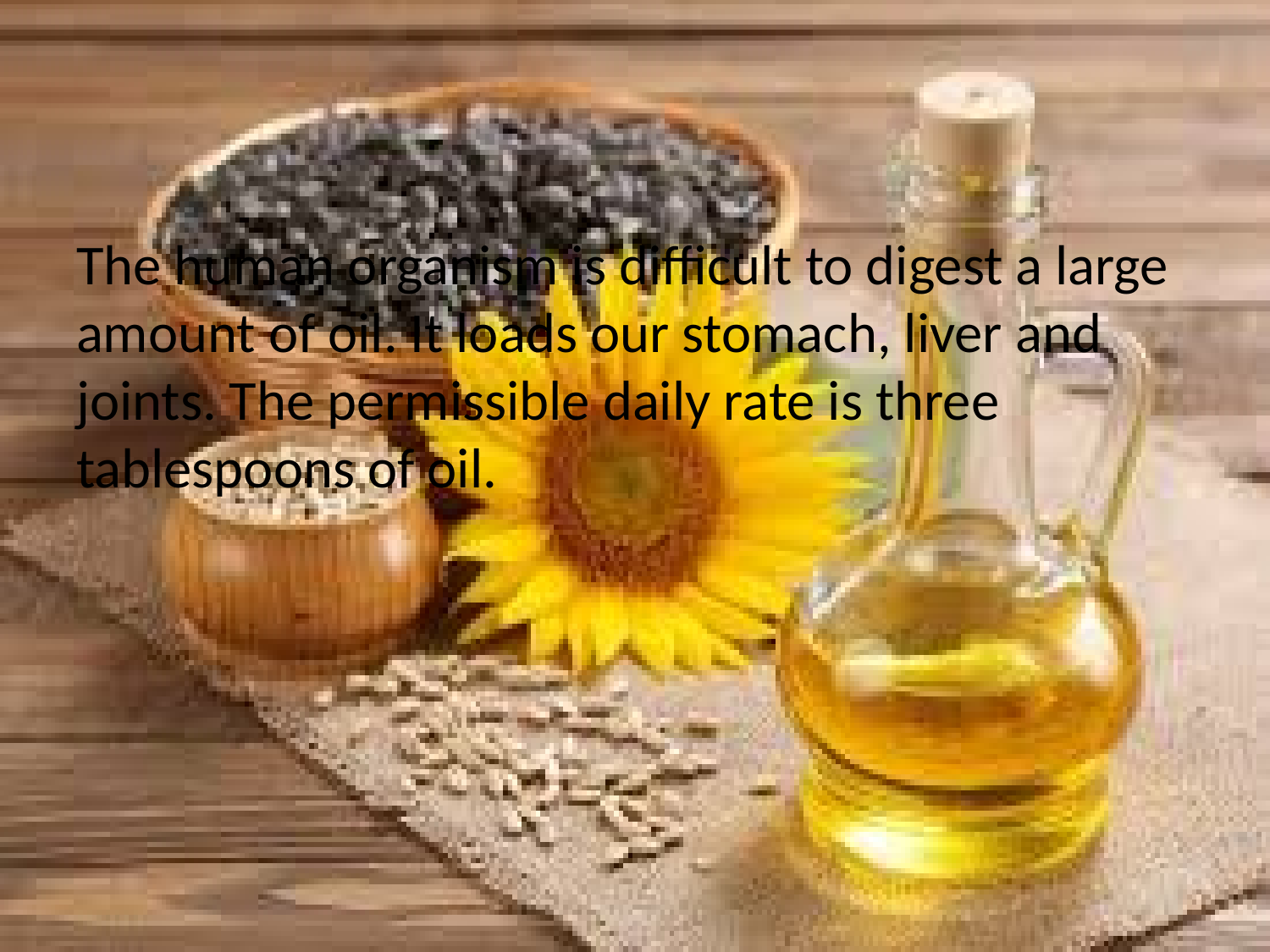

The human organism is difficult to digest a large amount of oil. It loads our stomach, liver and joints. The permissible daily rate is three tablespoons of oil.